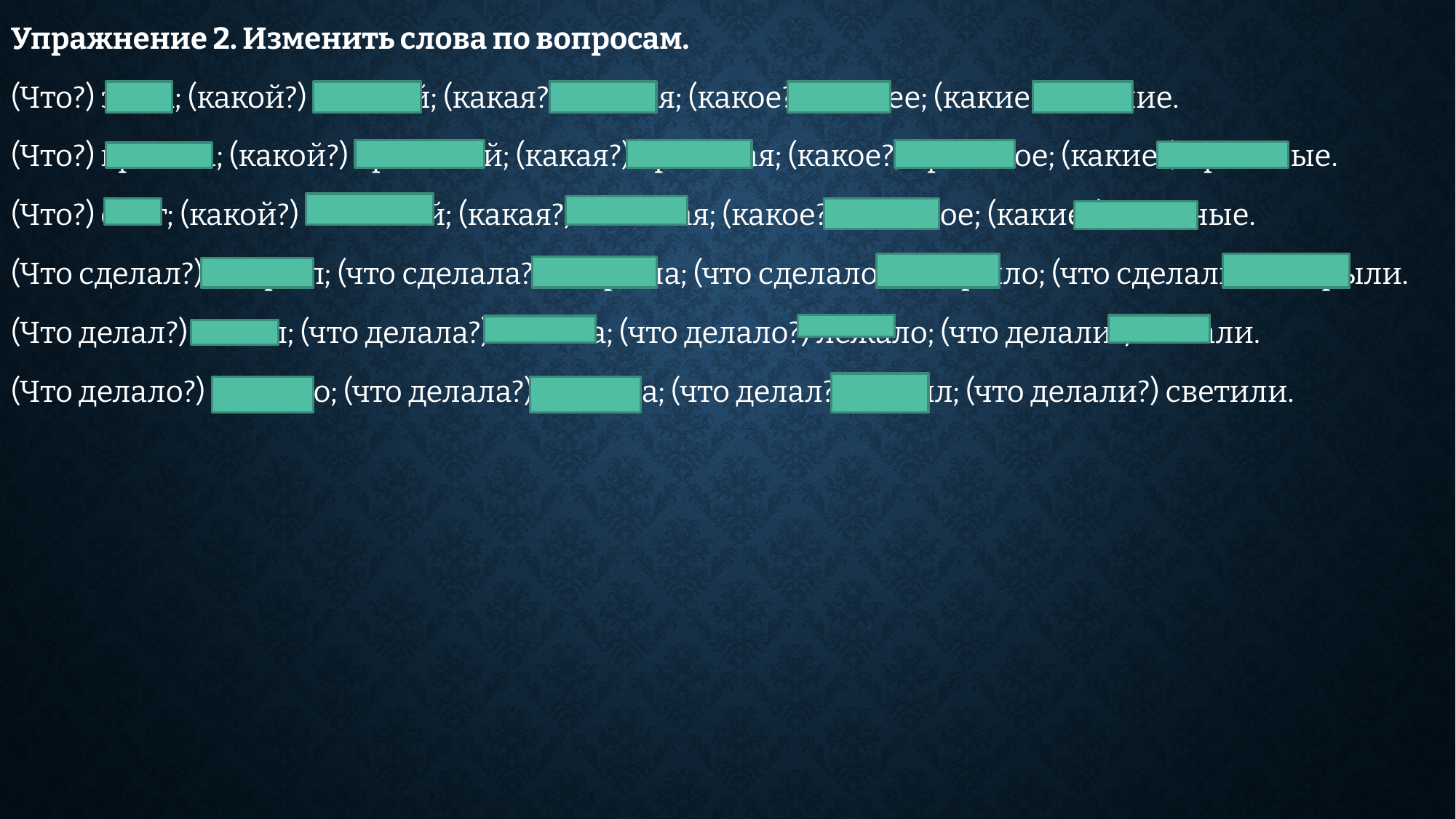

Упражнение 2. Изменить слова по вопросам.
(Что?) зима; (какой?) зимний; (какая?) зимняя; (какое?) зимнее; (какие?) зимние.
(Что?) красота; (какой?) красивый; (какая?) красивая; (какое?) красивое; (какие?) красивые.
(Что?) снег; (какой?) снежный; (какая?) снежная; (какое?) снежное; (какие?) снежные.
(Что сделал?) покрыл; (что сделала?) покрыла; (что сделало?) покрыло; (что сделали?) покрыли.
(Что делал?) лежал; (что делала?) лежала; (что делало?) лежало; (что делали?) лежали.
(Что делало?) светило; (что делала?) светила; (что делал?) светил; (что делали?) светили.